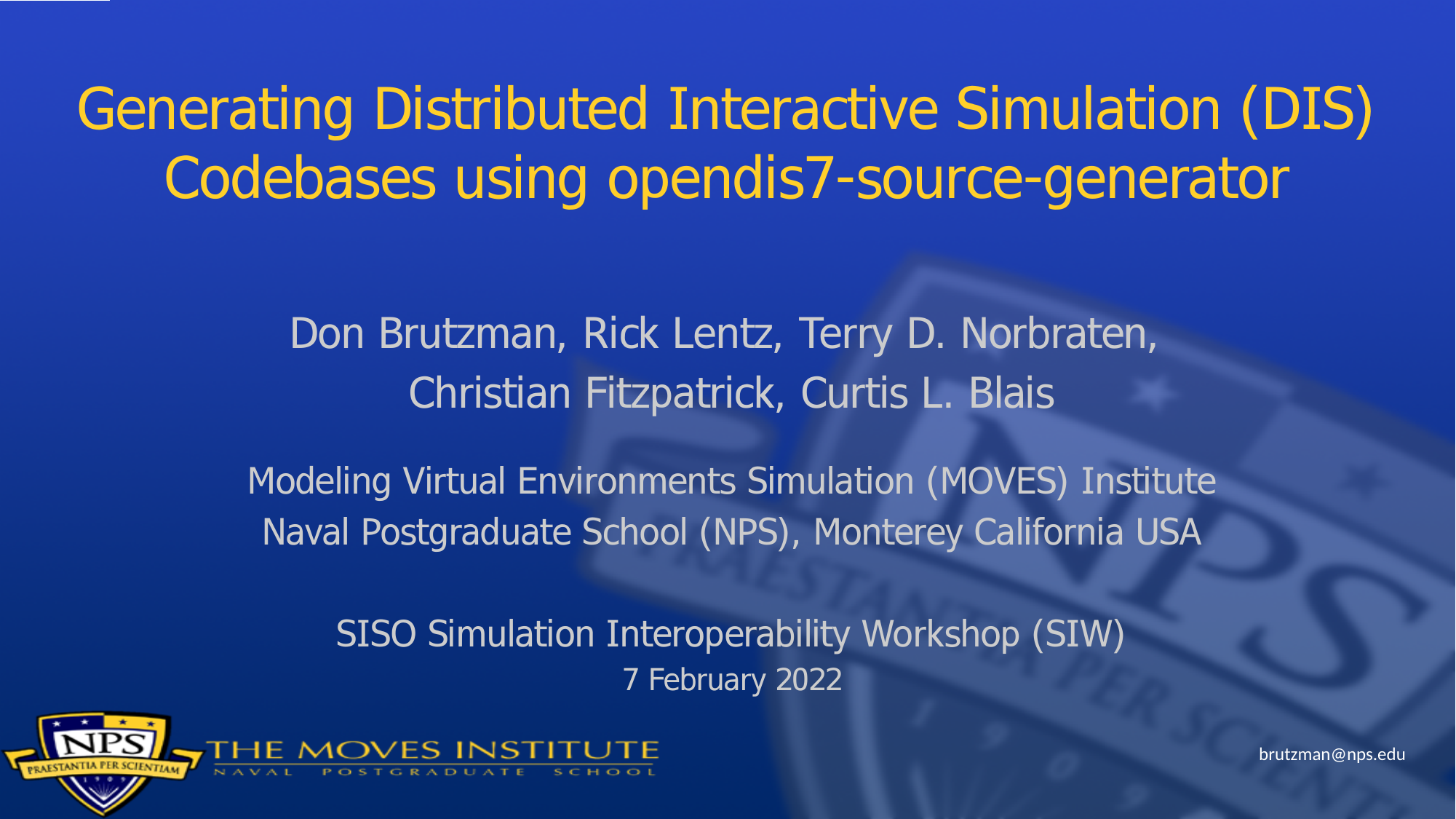

# Generating Distributed Interactive Simulation (DIS) Codebases using opendis7-source-generator
Don Brutzman, Rick Lentz, Terry D. Norbraten,
Christian Fitzpatrick, Curtis L. Blais

Modeling Virtual Environments Simulation (MOVES) Institute
Naval Postgraduate School (NPS), Monterey California USA

SISO Simulation Interoperability Workshop (SIW)
7 February 2022

brutzman@nps.edu